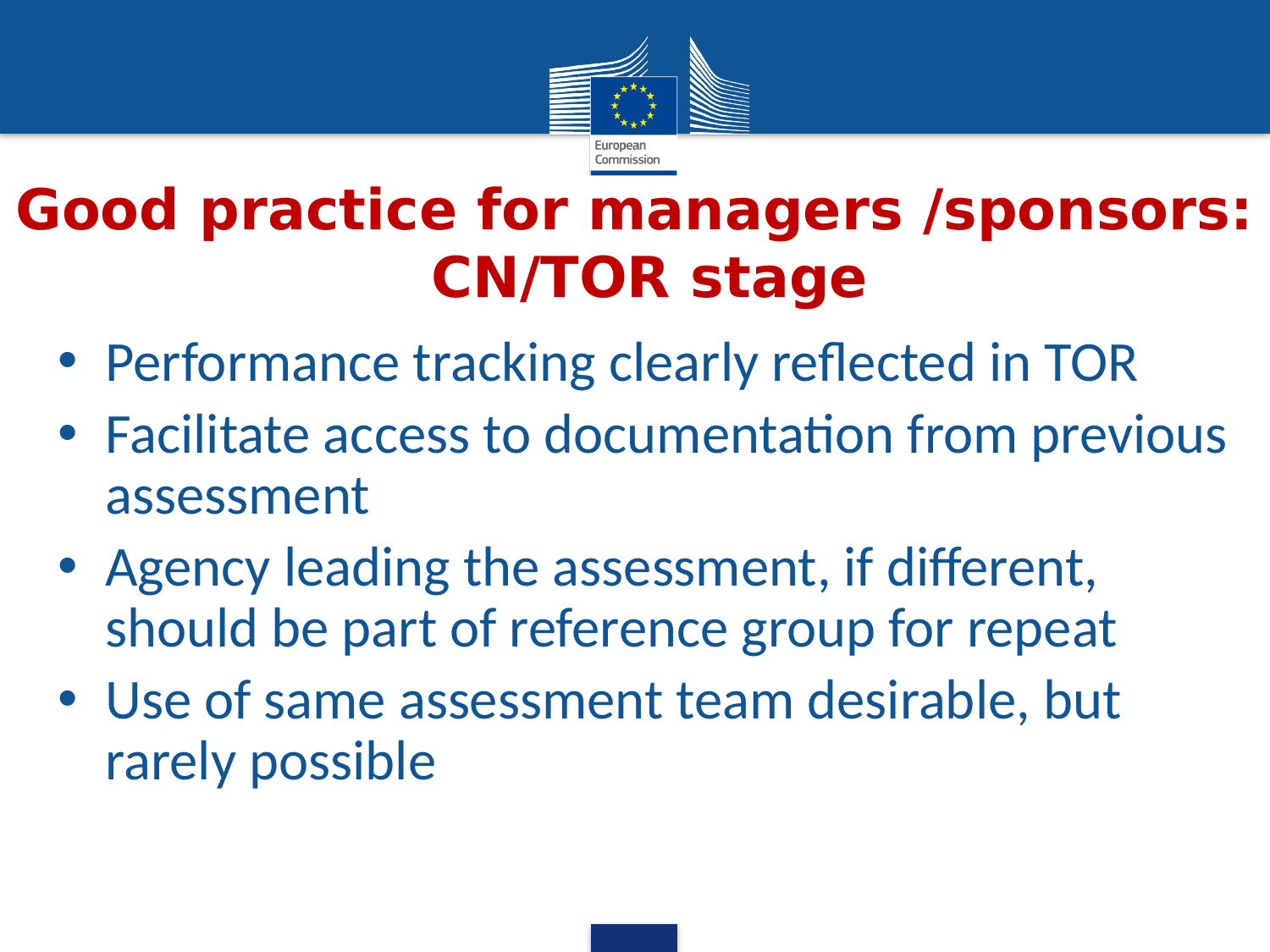

# Good practice for managers /sponsors: CN/TOR stage
Performance tracking clearly reflected in TOR
Facilitate access to documentation from previous assessment
Agency leading the assessment, if different, should be part of reference group for repeat
Use of same assessment team desirable, but rarely possible